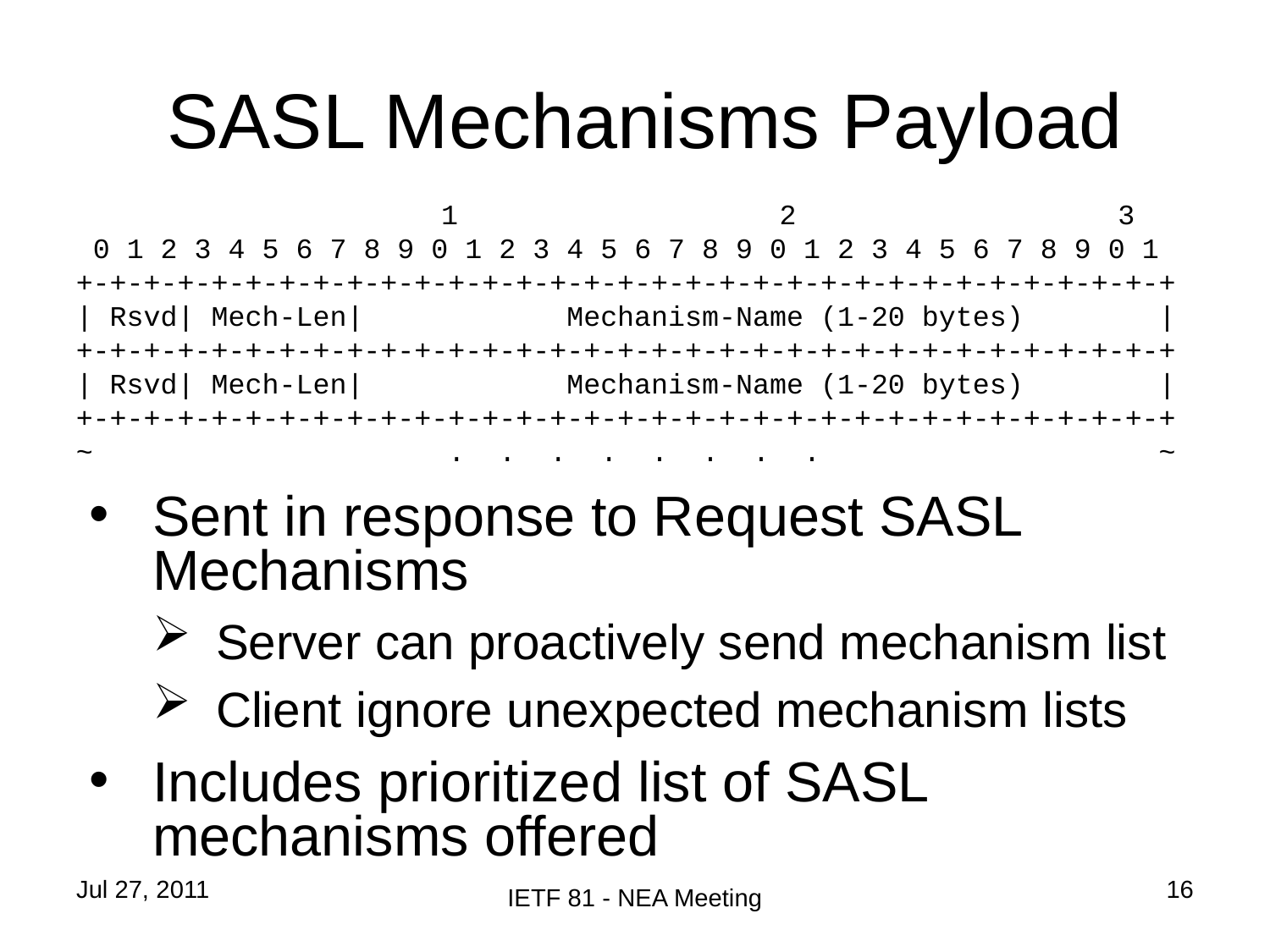

# SASL Mechanisms Payload
                       1                   2                   3
 0 1 2 3 4 5 6 7 8 9 0 1 2 3 4 5 6 7 8 9 0 1 2 3 4 5 6 7 8 9 0 1
+-+-+-+-+-+-+-+-+-+-+-+-+-+-+-+-+-+-+-+-+-+-+-+-+-+-+-+-+-+-+-+-+
| Rsvd| Mech-Len|            Mechanism-Name (1-20 bytes)        |
+-+-+-+-+-+-+-+-+-+-+-+-+-+-+-+-+-+-+-+-+-+-+-+-+-+-+-+-+-+-+-+-+
| Rsvd| Mech-Len|            Mechanism-Name (1-20 bytes)        |
+-+-+-+-+-+-+-+-+-+-+-+-+-+-+-+-+-+-+-+-+-+-+-+-+-+-+-+-+-+-+-+-+
~                     .  .  .  .  .  .  .  .                    ~

Sent in response to Request SASL Mechanisms
Server can proactively send mechanism list
Client ignore unexpected mechanism lists
Includes prioritized list of SASL mechanisms offered
Jul 27, 2011
16
IETF 81 - NEA Meeting